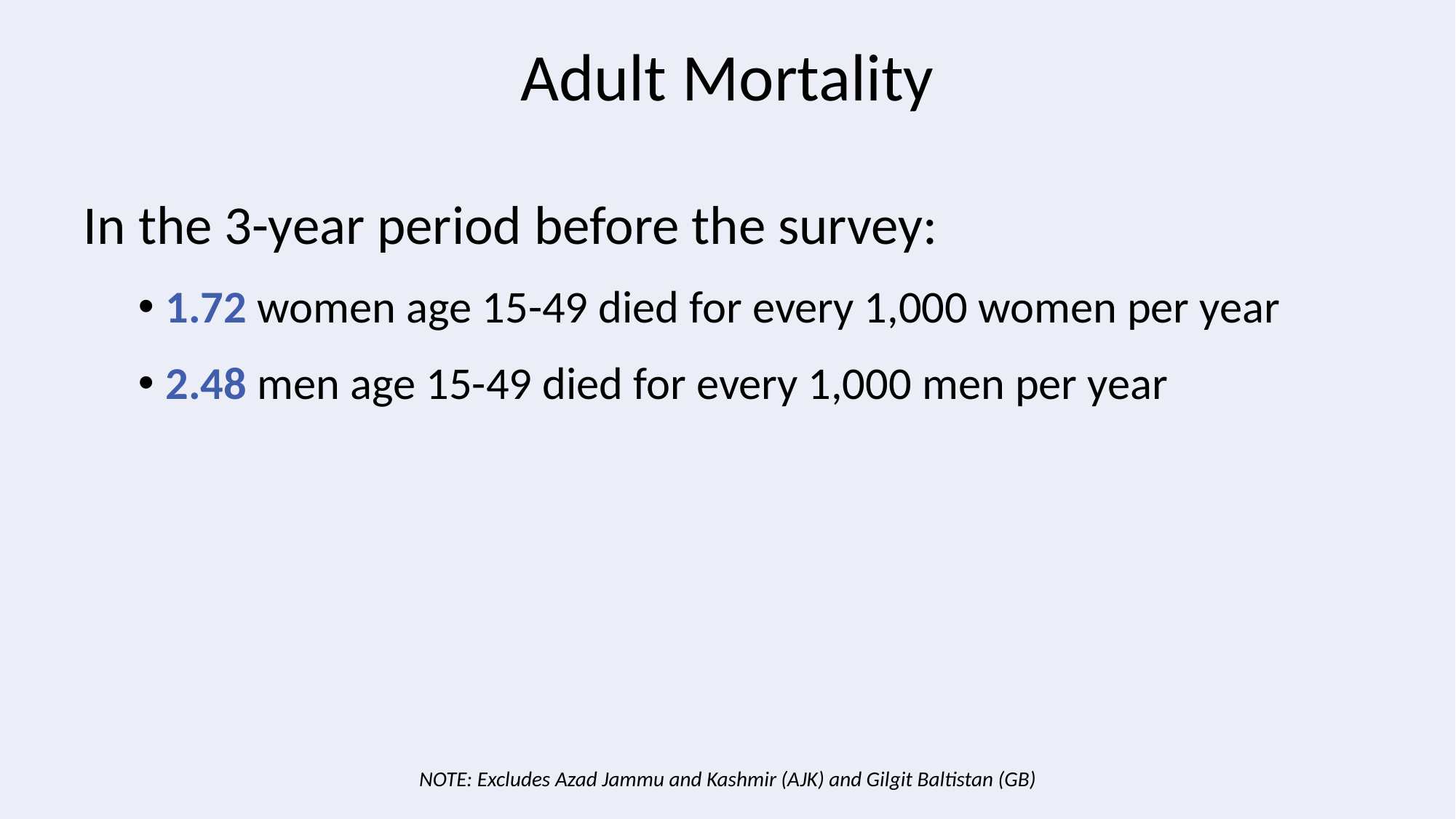

# Adult Mortality
In the 3-year period before the survey:
1.72 women age 15-49 died for every 1,000 women per year
2.48 men age 15-49 died for every 1,000 men per year
NOTE: Excludes Azad Jammu and Kashmir (AJK) and Gilgit Baltistan (GB)